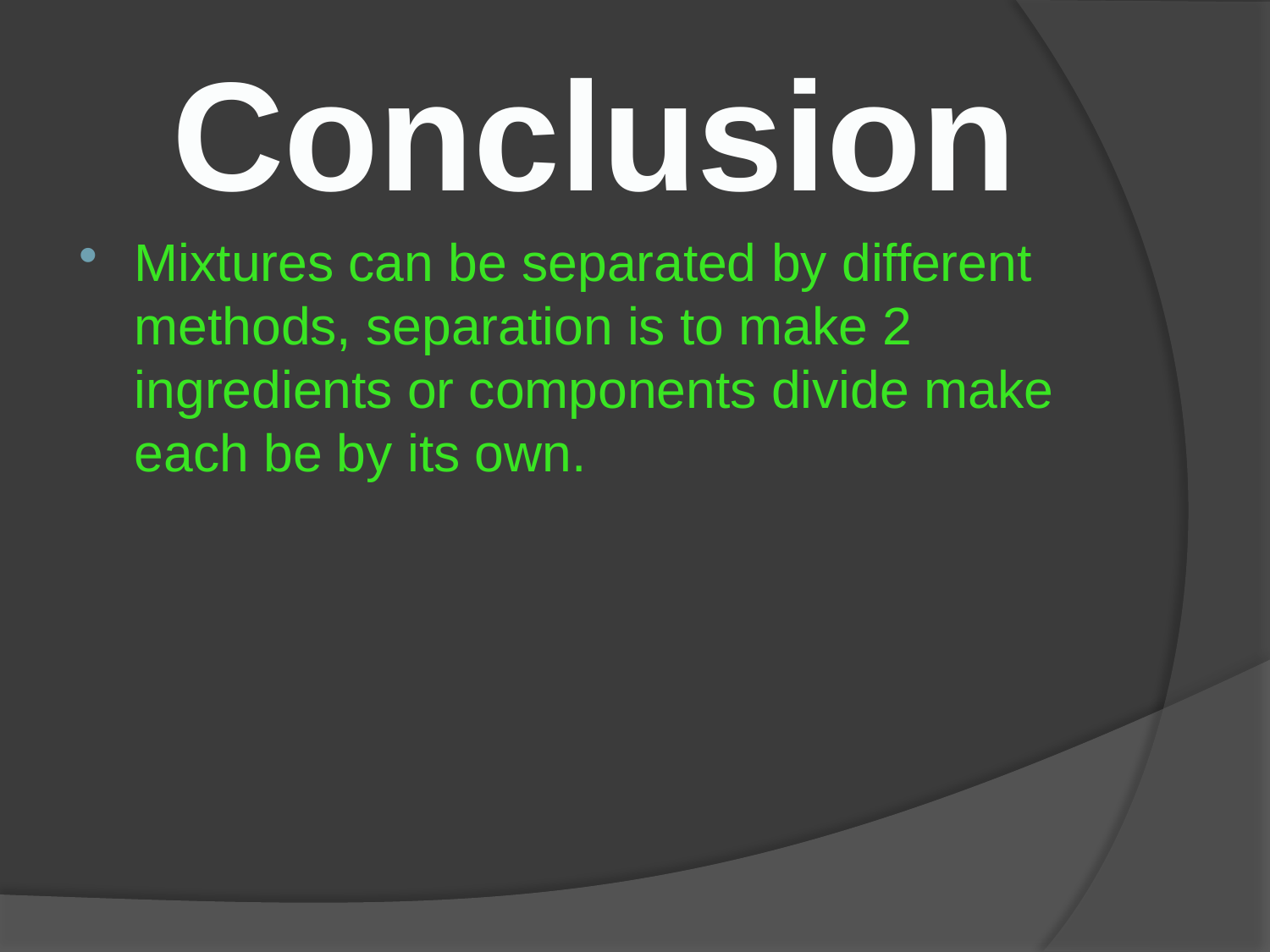

Conclusion
Mixtures can be separated by different methods, separation is to make 2 ingredients or components divide make each be by its own.